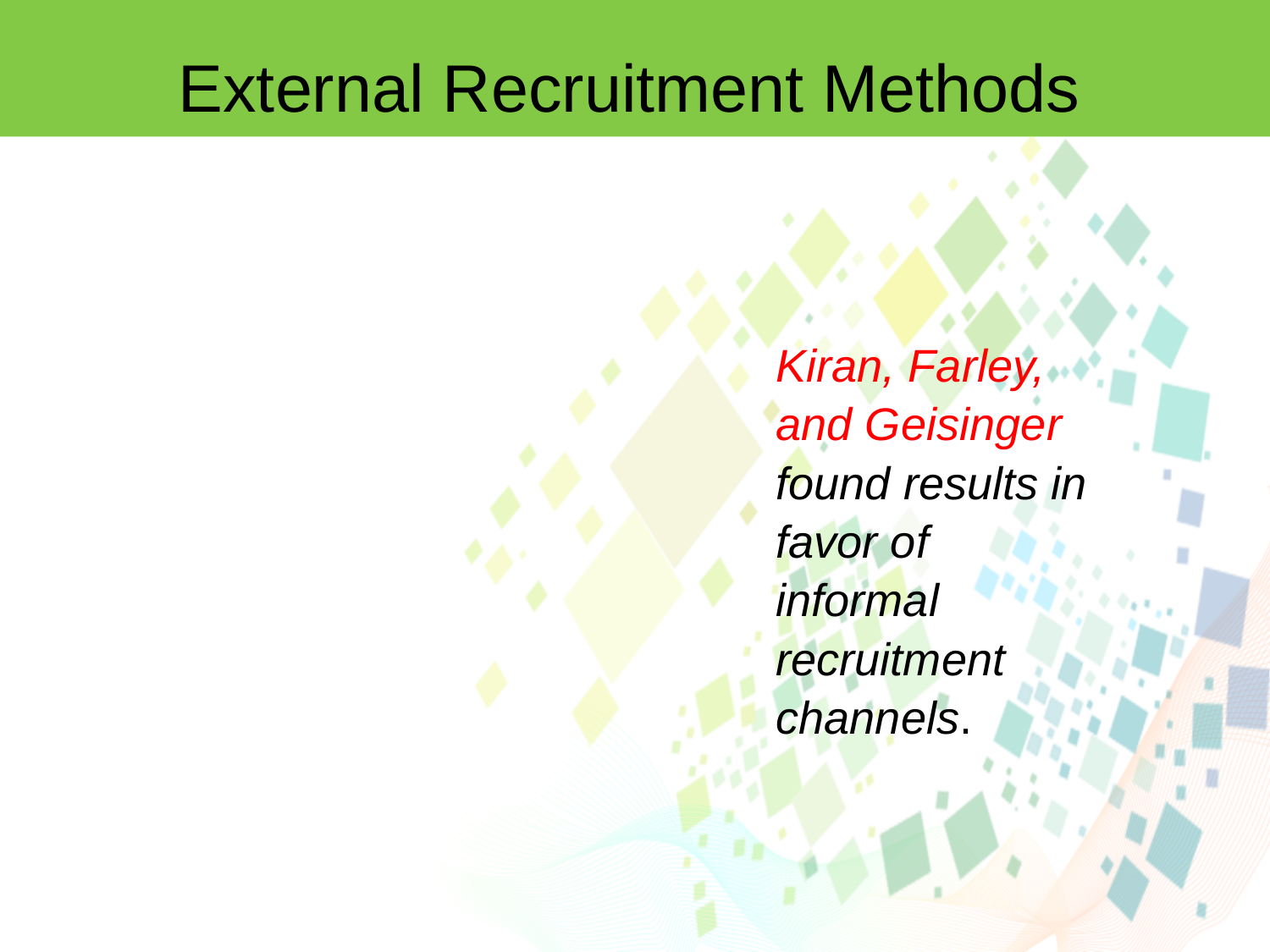

External Recruitment Methods
Kiran, Farley, and Geisinger found results in favor of informal recruitment channels.